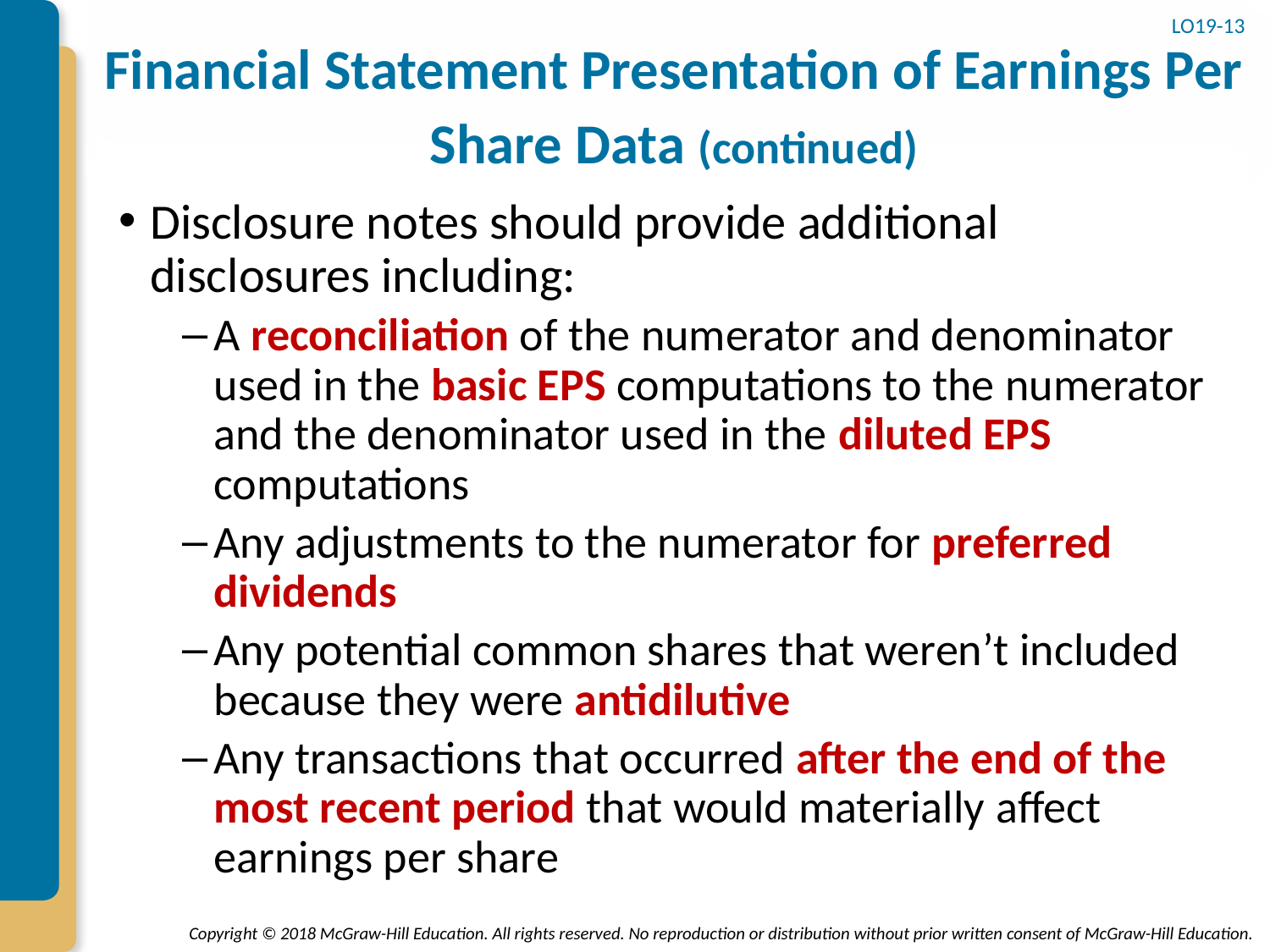

# Financial Statement Presentation of Earnings Per Share Data (continued)
LO19-13
Disclosure notes should provide additional disclosures including:
A reconciliation of the numerator and denominator used in the basic EPS computations to the numerator and the denominator used in the diluted EPS computations
Any adjustments to the numerator for preferred dividends
Any potential common shares that weren’t included because they were antidilutive
Any transactions that occurred after the end of the most recent period that would materially affect earnings per share